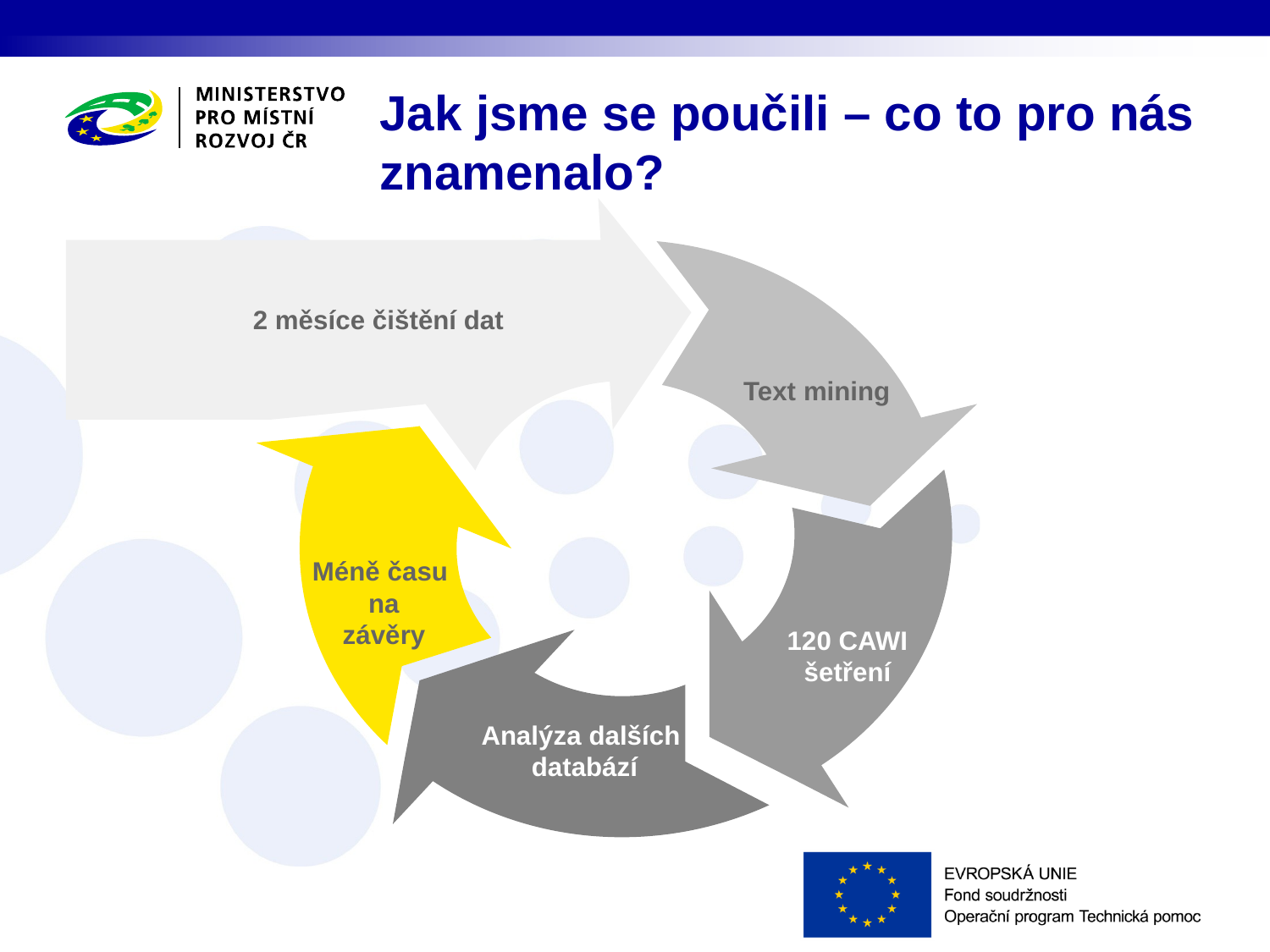

# Jak jsme se poučili – co to pro nás znamenalo?
2 měsíce čištění dat

Text mining
Méně času
na
závěry
120 CAWI šetření
Analýza dalších
 databází